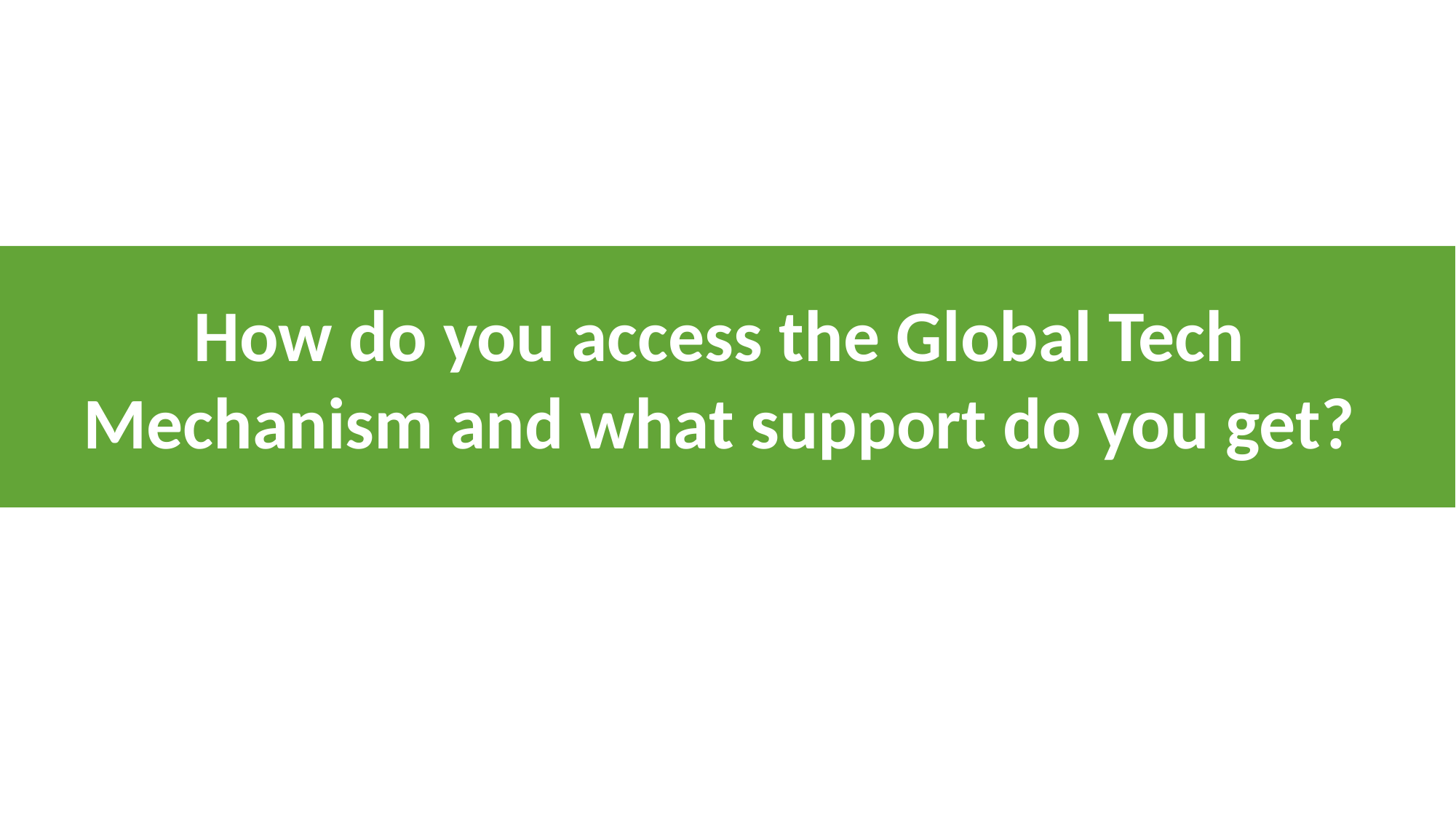

How do you access the Global Tech  Mechanism and what support do you get?
SSSSSS